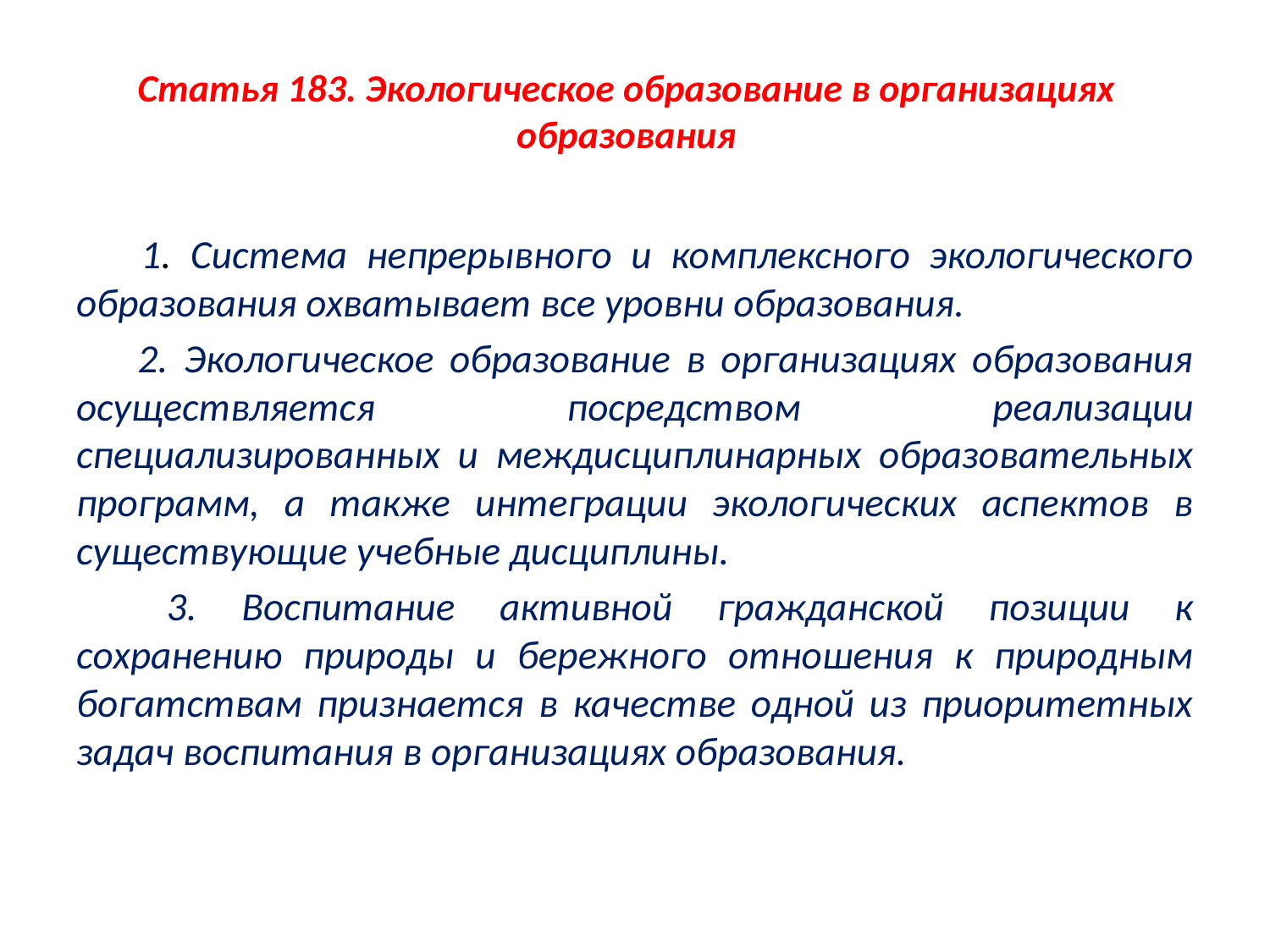

# Статья 183. Экологическое образование в организациях образования
      1. Система непрерывного и комплексного экологического образования охватывает все уровни образования.
      2. Экологическое образование в организациях образования осуществляется посредством реализации специализированных и междисциплинарных образовательных программ, а также интеграции экологических аспектов в существующие учебные дисциплины.
      3. Воспитание активной гражданской позиции к сохранению природы и бережного отношения к природным богатствам признается в качестве одной из приоритетных задач воспитания в организациях образования.